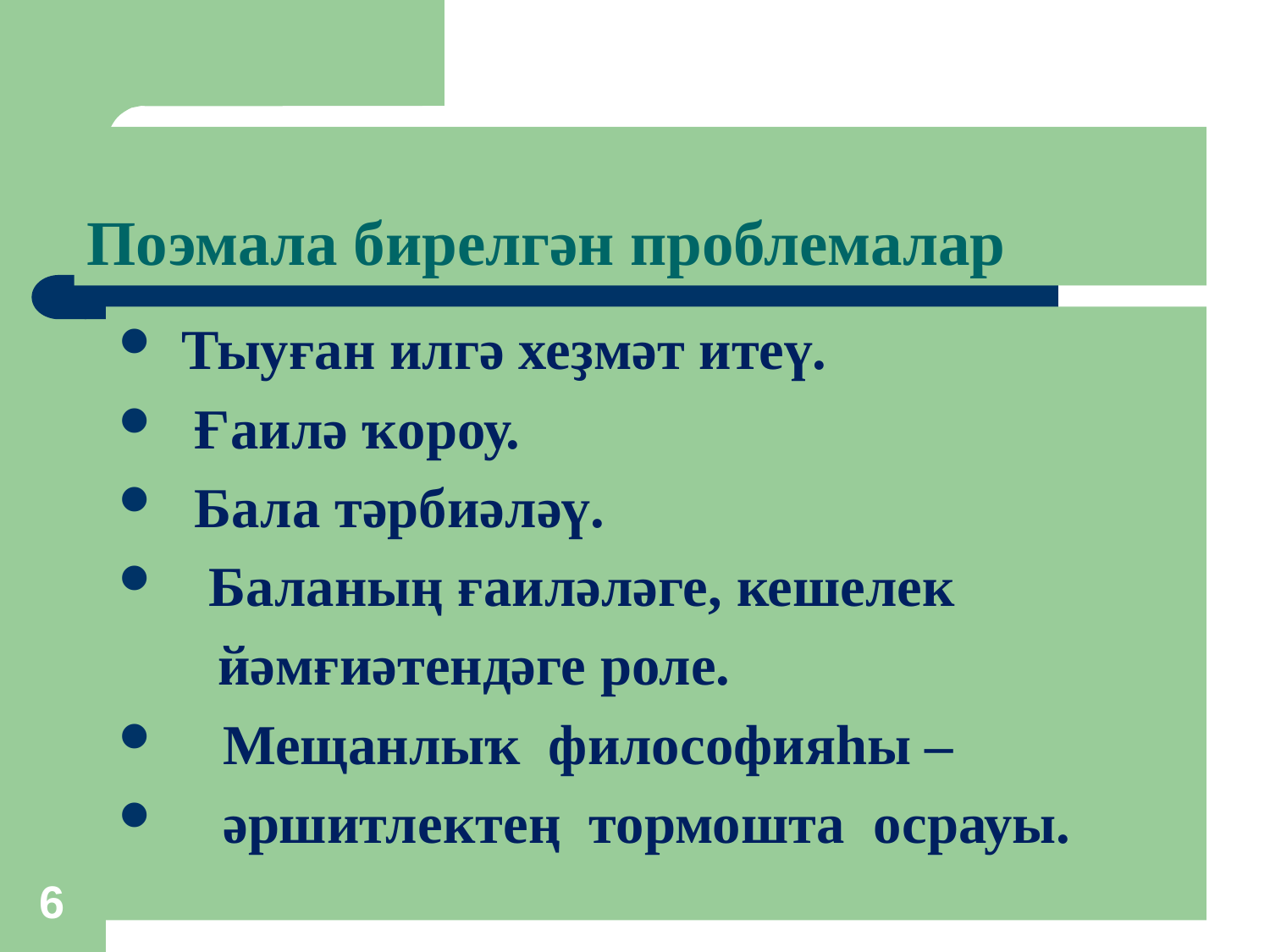

# Поэмала бирелгән проблемалар
 Тыуған илгә хеҙмәт итеү.
  Ғаилә ҡороу.
  Бала тәрбиәләү.
   Баланың ғаиләләге, кешелек
       йәмғиәтендәге роле.
    Мещанлыҡ  философияһы –
    әршитлектең  тормошта  осрауы.

6